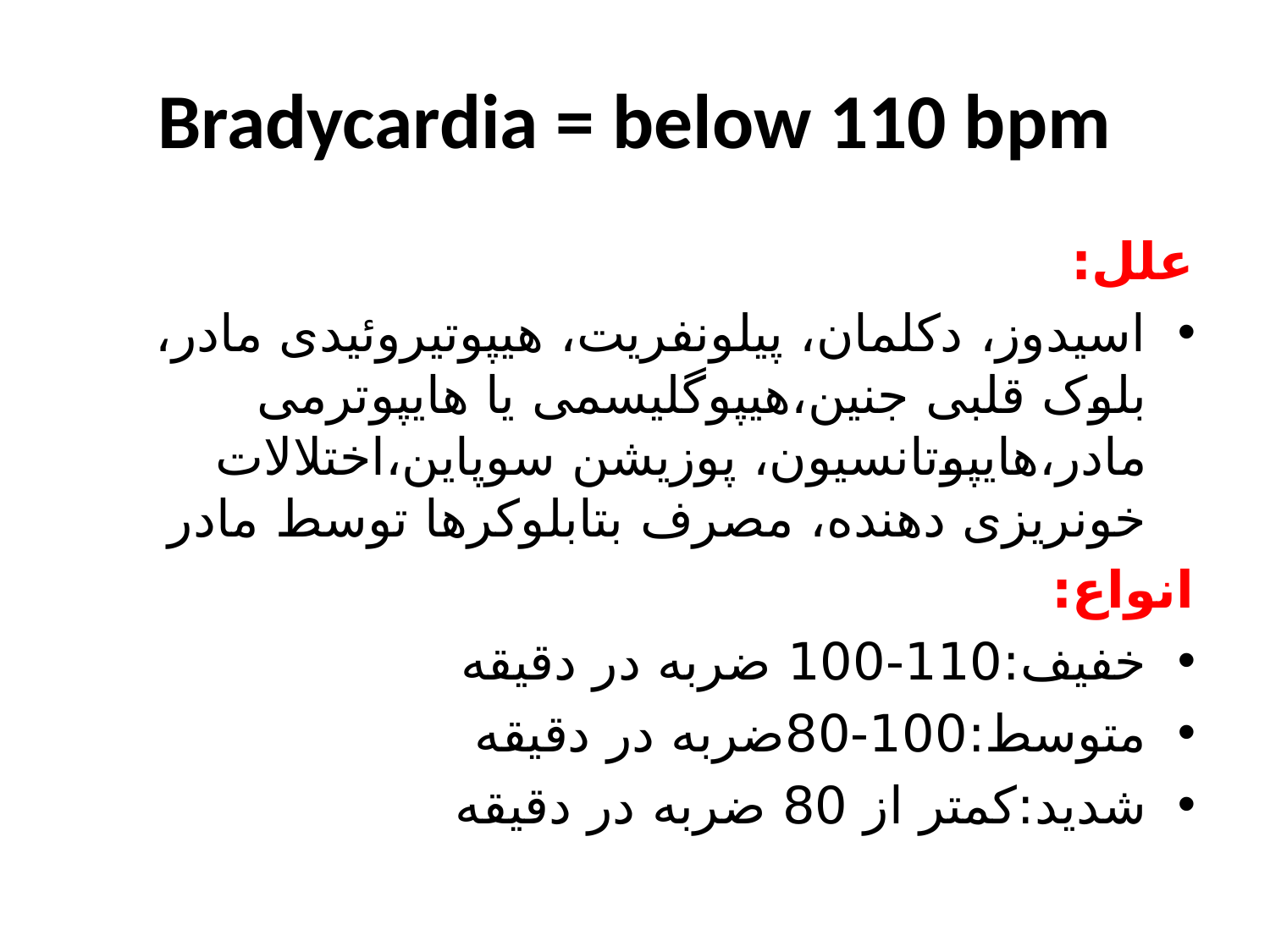

# Bradycardia = below 110 bpm
علل:
اسیدوز، دکلمان، پیلونفریت، هیپوتیروئیدی مادر، بلوک قلبی جنین،هیپوگلیسمی یا هایپوترمی مادر،هایپوتانسیون، پوزیشن سوپاین،اختلالات خونریزی دهنده، مصرف بتابلوکرها توسط مادر
انواع:
خفیف:110-100 ضربه در دقیقه
متوسط:100-80ضربه در دقیقه
شدید:کمتر از 80 ضربه در دقیقه